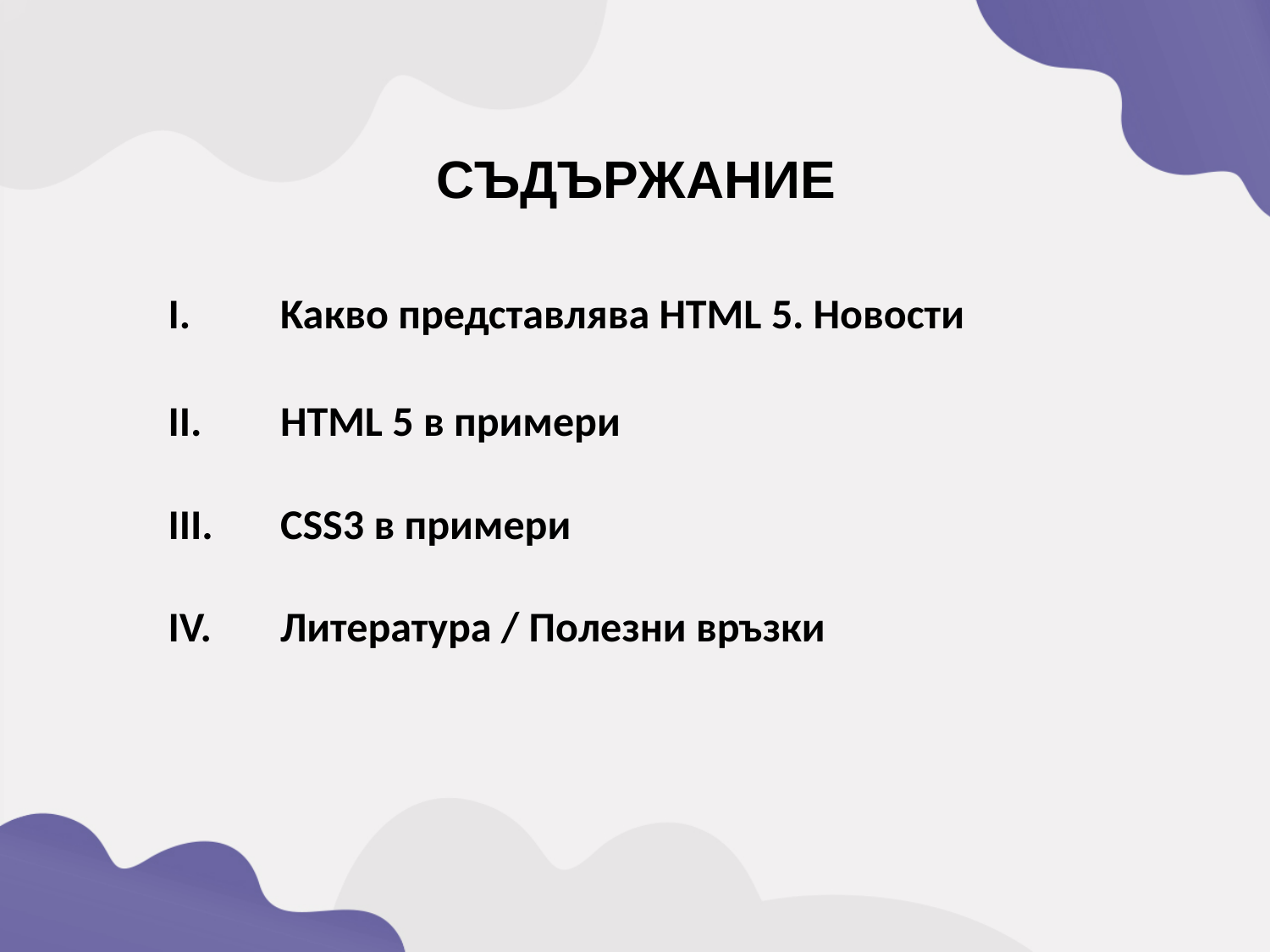

СЪДЪРЖАНИЕ
Kaкво представлява HTML 5. Новости
HTML 5 в примери
CSS3 в примери
Литература / Полезни връзки